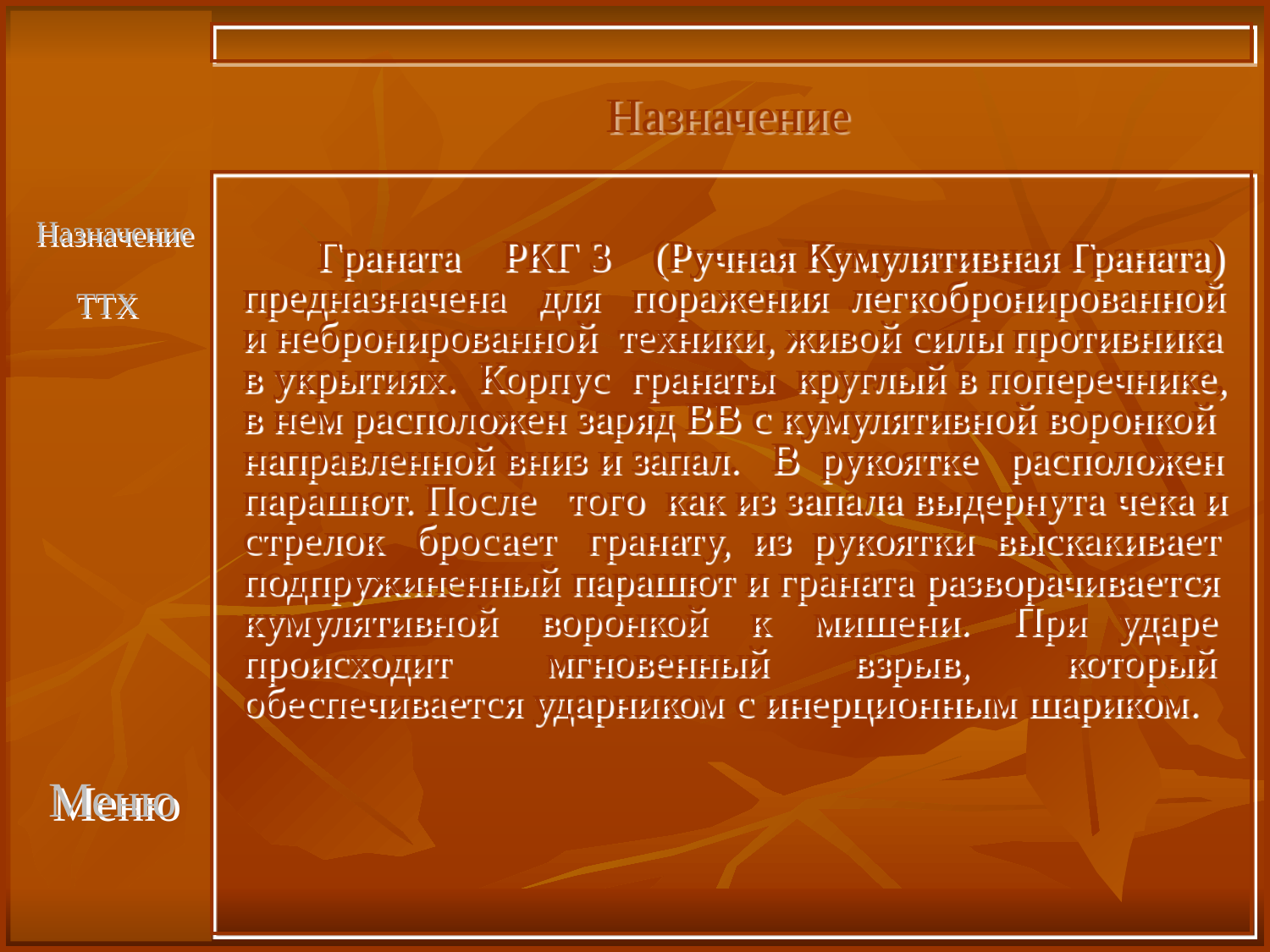

Назначение

Назначение
       Граната    РКГ 3    (Ручная Кумулятивная Граната)
предназначена   для   поражения  легкобронированной
и небронированной  техники, живой силы противника
в укрытиях.  Корпус  гранаты  круглый в поперечнике,
в нем расположен заряд ВВ с кумулятивной воронкой
направленной вниз и запал.   В  рукоятке   расположен
парашют. После   того  как из запала выдернута чека и
стрелок   бросает   гранату,  из  рукоятки  выскакивает
подпружиненный парашют и граната разворачивается
кумулятивной    воронкой    к    мишени.    При   ударе
происходит         мгновенный        взрыв,         который
обеспечивается ударником с инерционным шариком.
ТТХ
Меню